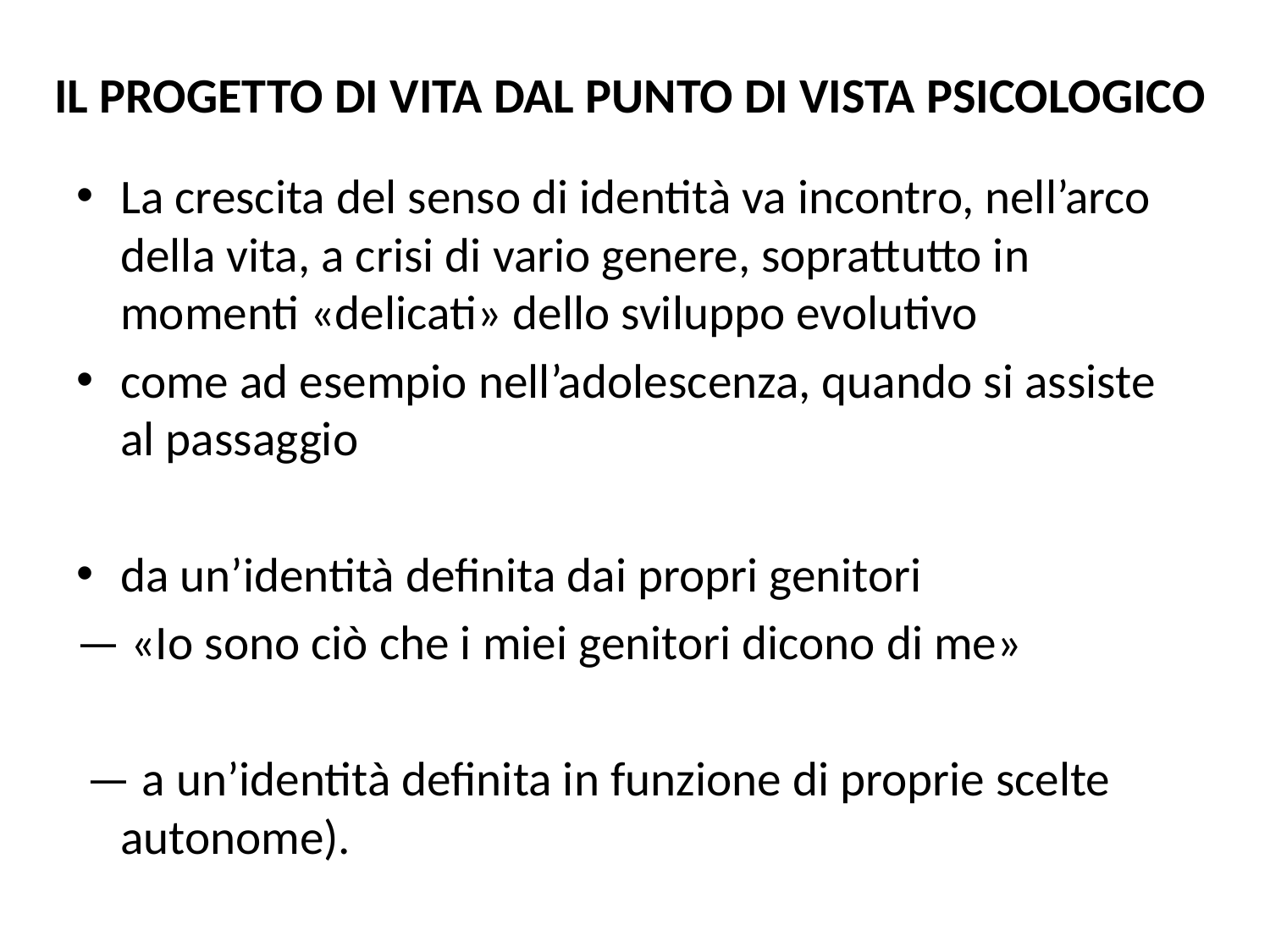

# IL PROGETTO DI VITA DAL PUNTO DI VISTA PSICOLOGICO
La crescita del senso di identità va incontro, nell’arco della vita, a crisi di vario genere, soprattutto in momenti «delicati» dello sviluppo evolutivo
come ad esempio nell’adolescenza, quando si assiste al passaggio

da un’identità definita dai propri genitori
— «Io sono ciò che i miei genitori dicono di me»

 — a un’identità definita in funzione di proprie scelte autonome).